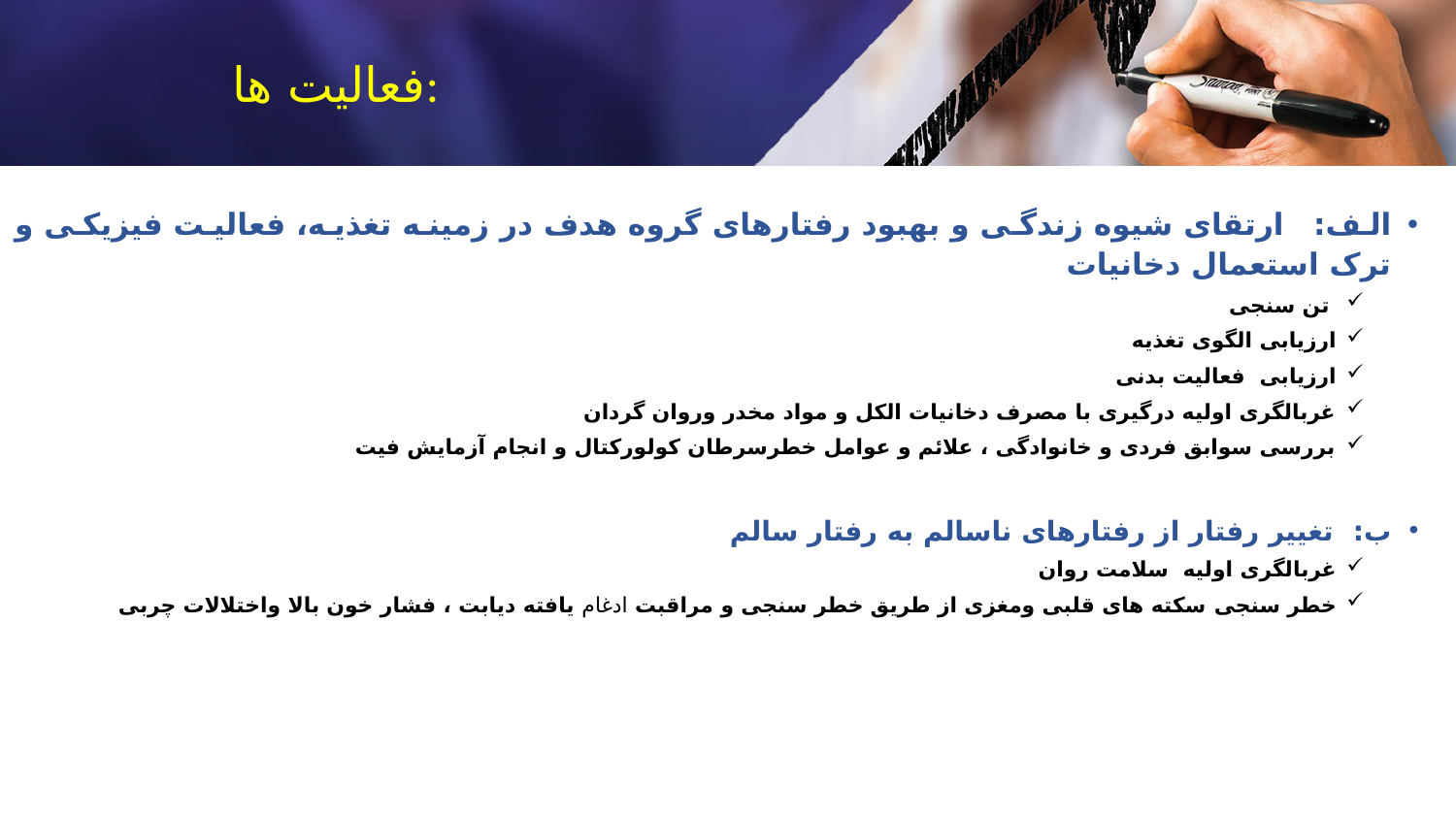

# فعالیت ها:
الف:  ارتقای شیوه زندگی و بهبود رفتارهای گروه هدف در زمینه تغذیه، فعالیت فیزیکی و ترک استعمال دخانیات
 تن سنجی
ارزیابی الگوی تغذیه
ارزیابی  فعاليت بدنی
غربالگری اولیه درگیری با مصرف دخانيات الكل و مواد مخدر وروان گردان
بررسی سوابق فردی و خانوادگی ، علائم و عوامل خطرسرطان کولورکتال و انجام آزمایش فیت

ب:  تغییر رفتار از رفتارهای ناسالم به رفتار سالم
غربالگری اولیه  سلامت روان
خطر سنجی سکته های قلبی ومغزی از طریق خطر سنجی و مراقبت ادغام یافته دیابت ، فشار خون بالا واختلالات چربی